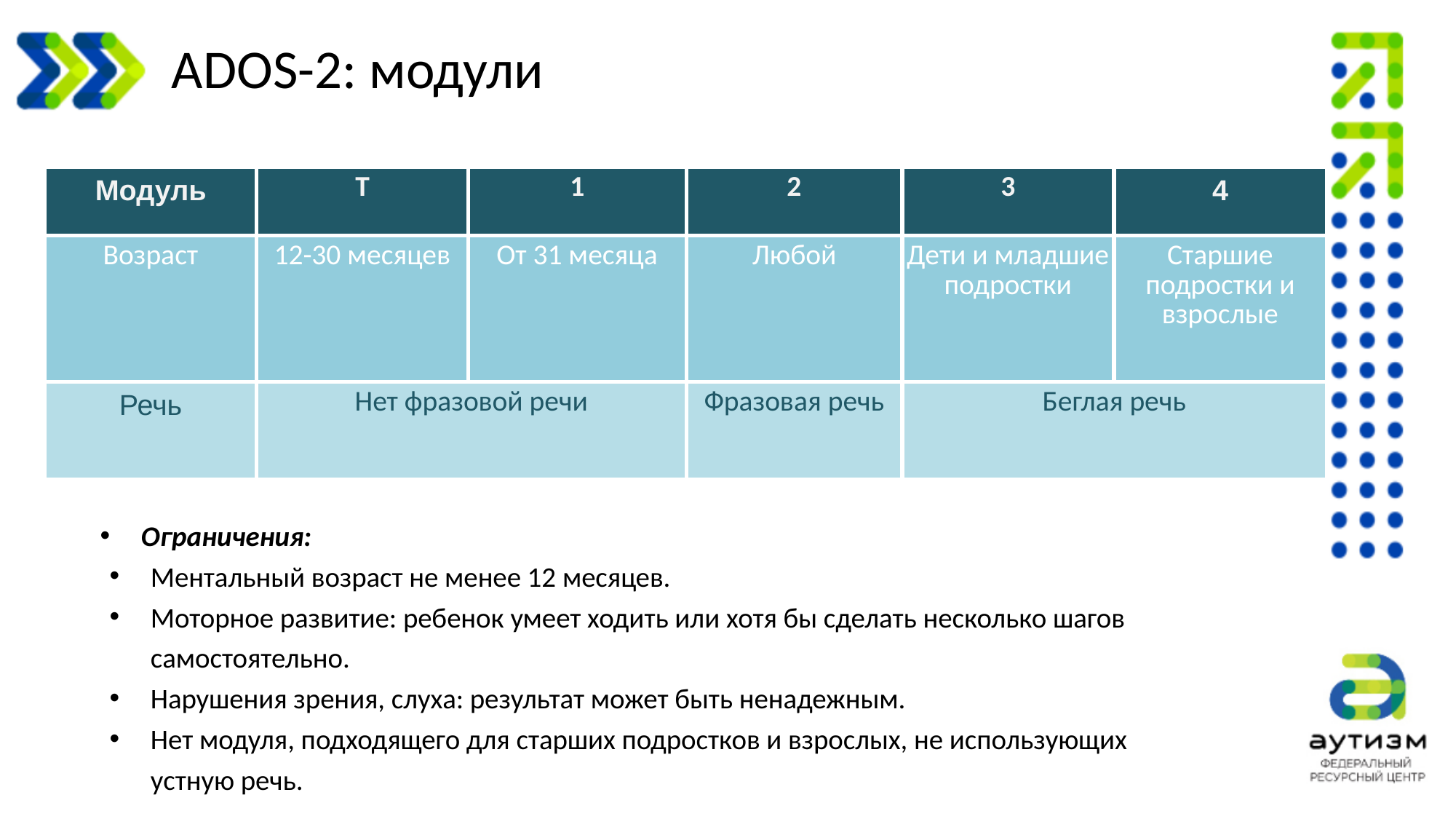

ADOS-2: модули
| Модуль | Т | 1 | 2 | 3 | 4 |
| --- | --- | --- | --- | --- | --- |
| Возраст | 12-30 месяцев | От 31 месяца | Любой | Дети и младшие подростки | Старшие подростки и взрослые |
| Речь | Нет фразовой речи |  | Фразовая речь | Беглая речь |  |
Ограничения:
Ментальный возраст не менее 12 месяцев.
Моторное развитие: ребенок умеет ходить или хотя бы сделать несколько шагов самостоятельно.
Нарушения зрения, слуха: результат может быть ненадежным.
Нет модуля, подходящего для старших подростков и взрослых, не использующих устную речь.